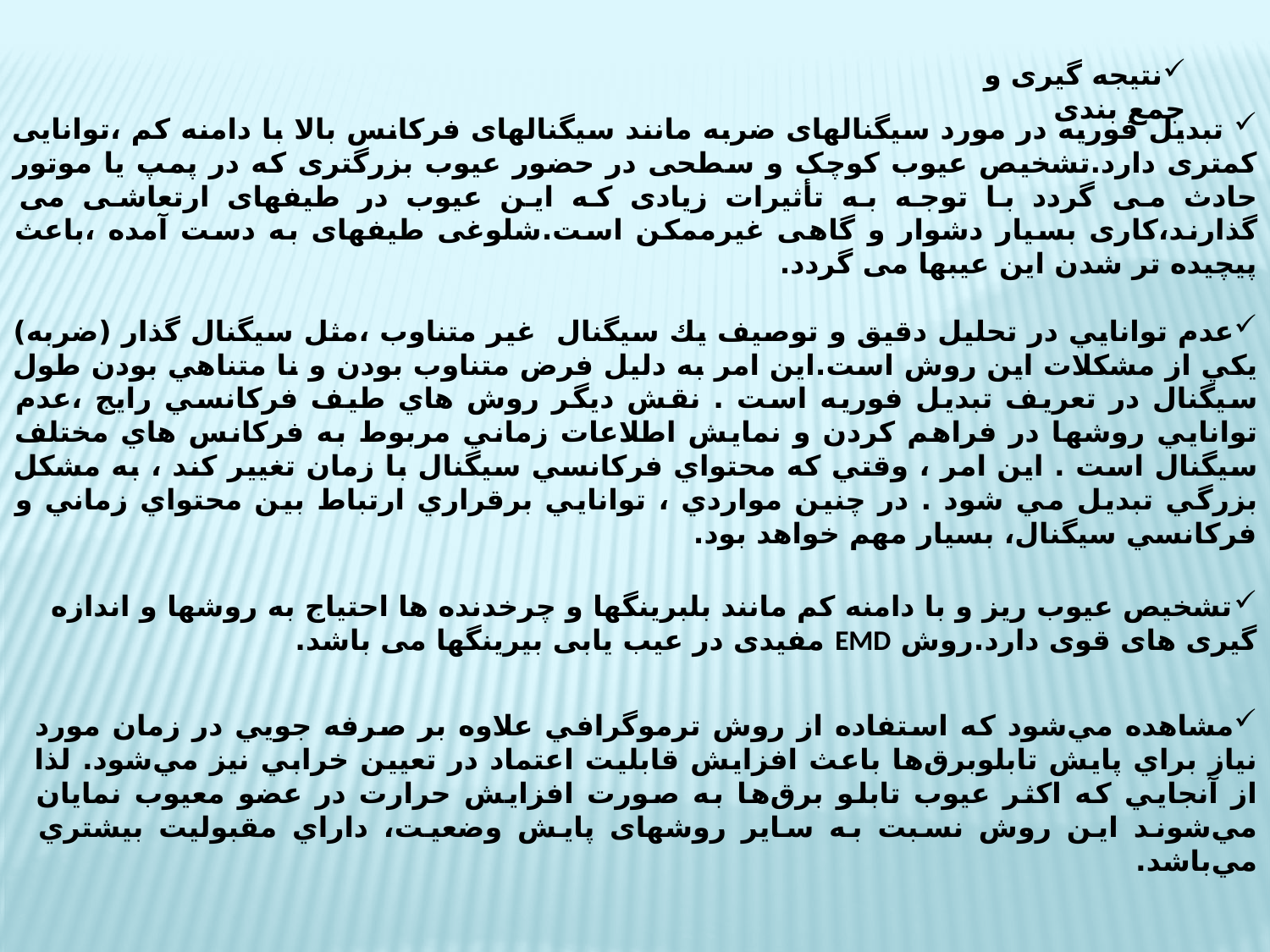

نتیجه گیری و جمع بندی
 تبدیل فوریه در مورد سیگنالهای ضربه مانند سیگنالهای فرکانس بالا با دامنه کم ،توانایی کمتری دارد.تشخیص عیوب کوچک و سطحی در حضور عیوب بزرگتری که در پمپ یا موتور حادث می گردد با توجه به تأثیرات زیادی که این عیوب در طیفهای ارتعاشی می گذارند،کاری بسیار دشوار و گاهی غیرممکن است.شلوغی طیفهای به دست آمده ،باعث پیچیده تر شدن این عیبها می گردد.
عدم توانايي در تحليل دقيق و توصيف يك سيگنال  غير متناوب ،مثل سيگنال گذار (ضربه) يكي از مشكلات اين روش است.اين امر به دليل فرض متناوب بودن و نا متناهي بودن طول سيگنال در تعريف تبديل فوريه است . نقش ديگر روش هاي طيف فركانسي رايج ،عدم توانايي روشها در فراهم كردن و نمايش اطلاعات زماني مربوط به فركانس هاي مختلف سيگنال است . اين امر ، وقتي كه محتواي فركانسي سيگنال با زمان تغيير كند ، به مشكل بزرگي تبديل مي شود . در چنين مواردي ، توانايي برقراري ارتباط بين محتواي زماني و فركانسي سيگنال، بسيار مهم خواهد بود.
تشخيص عيوب ريز و با دامنه کم مانند بلبرينگها و چرخدنده ها احتياج به روشها و اندازه گيری های قوی دارد.روش EMD مفيدی در عيب يابی بیرینگها می باشد.
مشاهده مي‌شود كه استفاده از روش ترموگرافي علاوه بر صرفه جويي در زمان مورد نياز براي پايش تابلوبرق‌ها باعث افزايش قابليت اعتماد در تعيين خرابي نيز مي‌شود. لذا از آنجايي كه اكثر عيوب تابلو برق‌ها به صورت افزايش حرارت در عضو معيوب نمايان مي‌شوند اين روش نسبت به سایر روشهای پایش وضعیت، داراي مقبوليت بيشتري مي‌باشد.